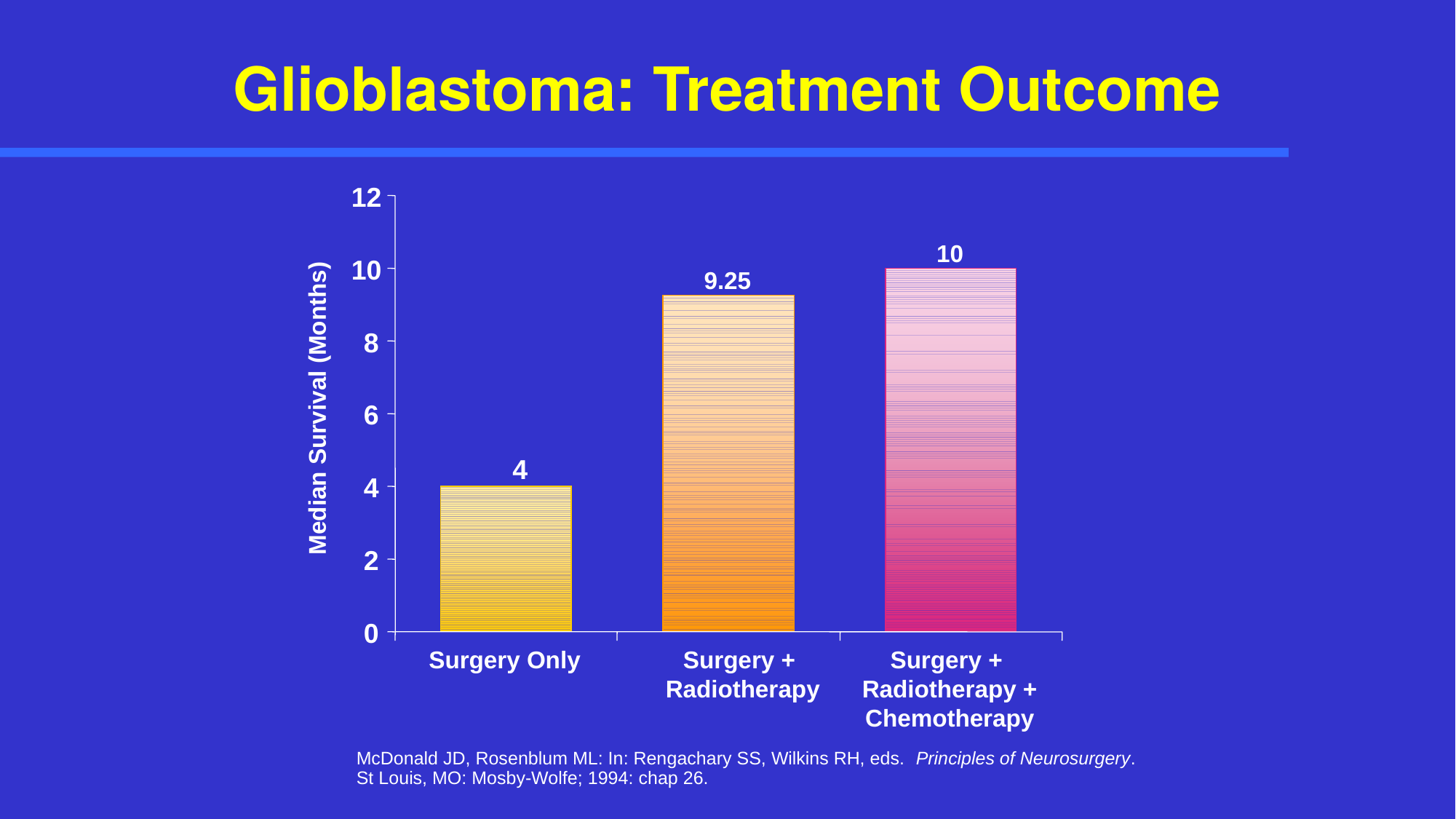

# Glioblastoma: Treatment Outcome

12

10
10
9.25

8

Median Survival (Months)
6

4
4

2

0

Surgery Only
Surgery +
Radiotherapy
Surgery +
Radiotherapy +
Chemotherapy

McDonald JD, Rosenblum ML: In: Rengachary SS, Wilkins RH, eds.  Principles of Neurosurgery.
St Louis, MO: Mosby-Wolfe; 1994: chap 26.